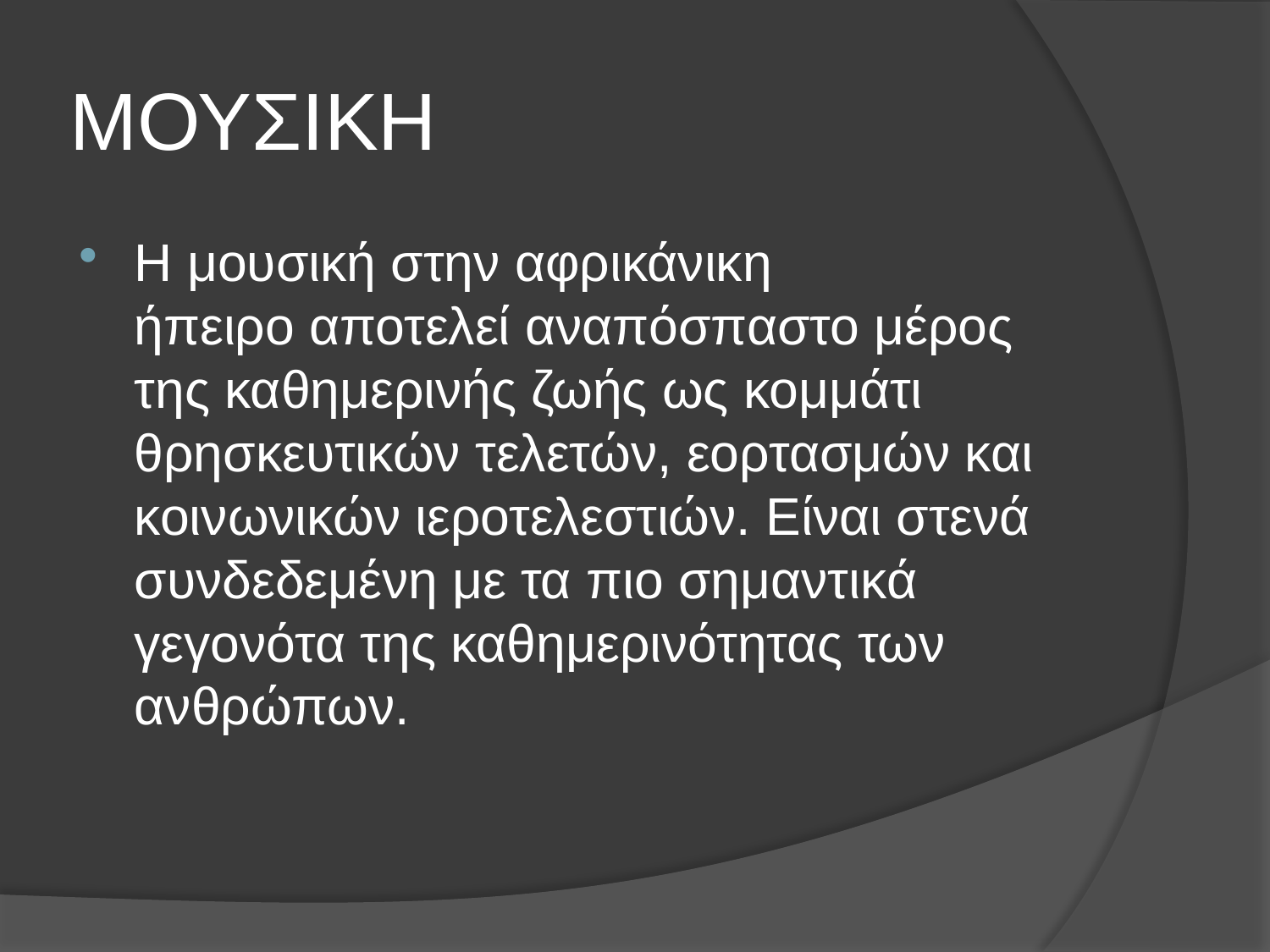

# ΜΟΥΣΙΚΗ
Η μουσική στην αφρικάνικη ήπειρο αποτελεί αναπόσπαστο μέρος της καθημερινής ζωής ως κομμάτι θρησκευτικών τελετών, εορτασμών και κοινωνικών ιεροτελεστιών. Είναι στενά συνδεδεμένη με τα πιο σημαντικά γεγονότα της καθημερινότητας των ανθρώπων.